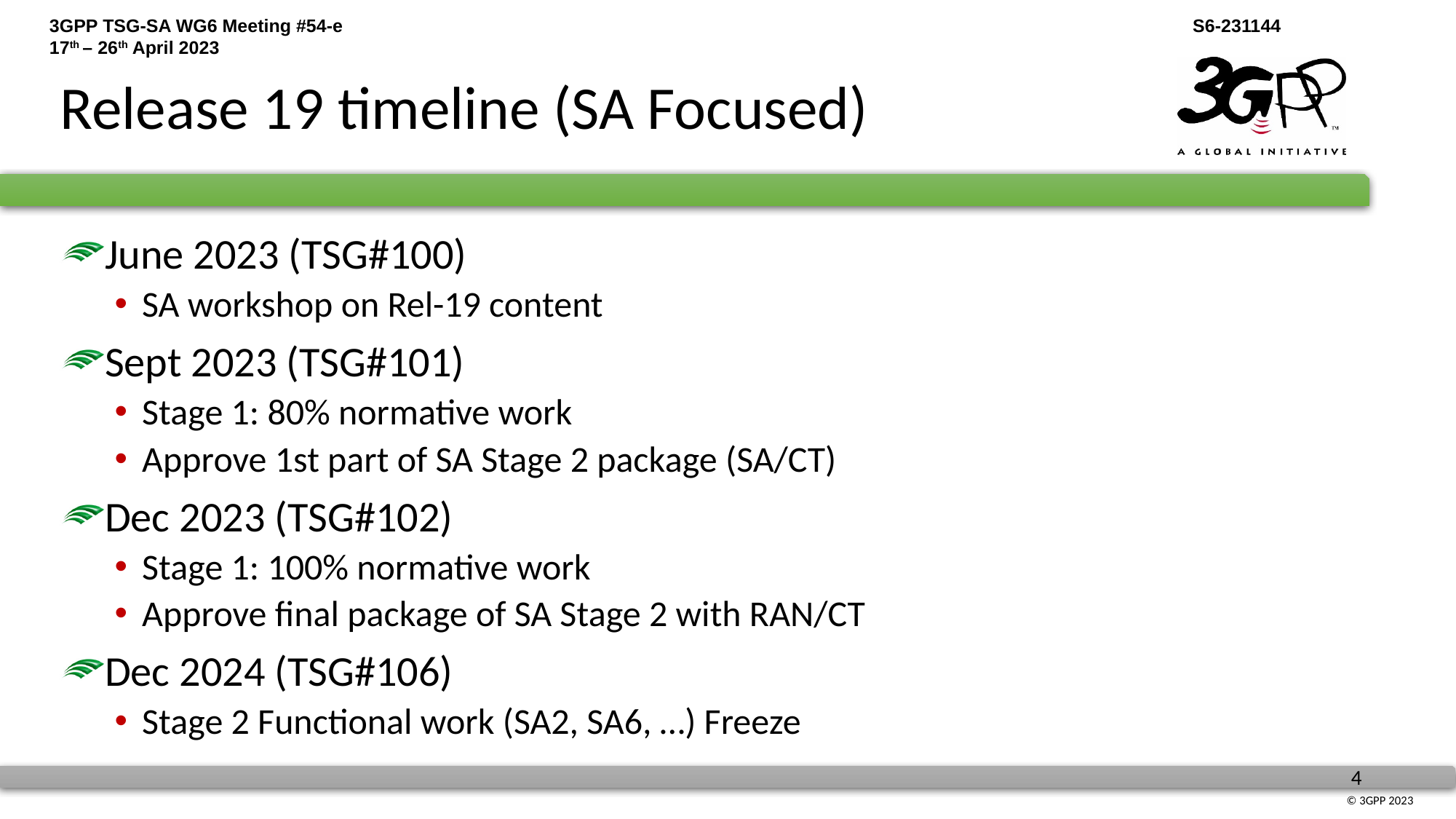

# Release 19 timeline (SA Focused)
June 2023 (TSG#100)
SA workshop on Rel-19 content
Sept 2023 (TSG#101)
Stage 1: 80% normative work
Approve 1st part of SA Stage 2 package (SA/CT)
Dec 2023 (TSG#102)
Stage 1: 100% normative work
Approve final package of SA Stage 2 with RAN/CT
Dec 2024 (TSG#106)
Stage 2 Functional work (SA2, SA6, …) Freeze